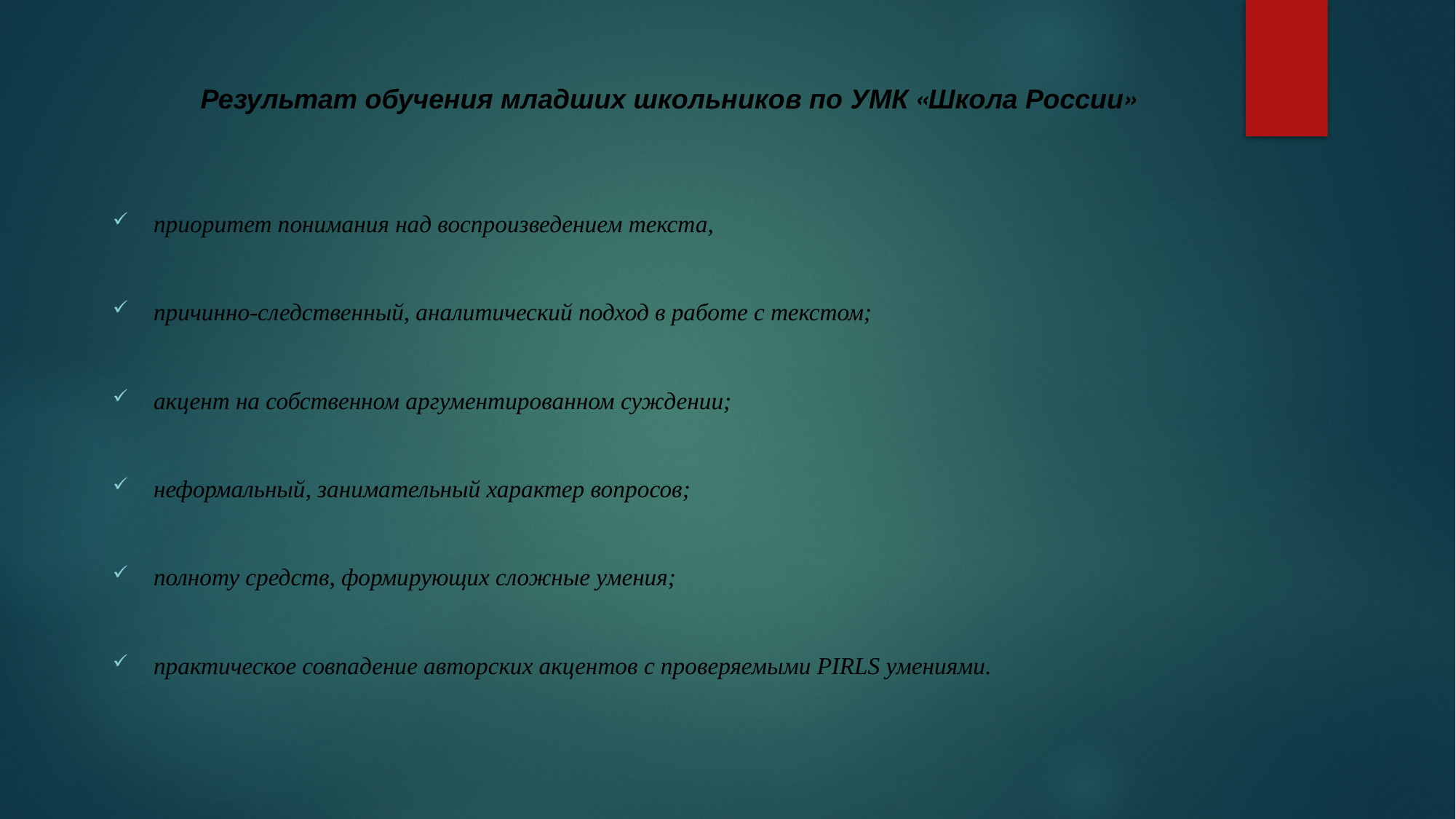

# Результат обучения младших школьников по УМК «Школа России»

приоритет понимания над воспроизведением текста,

причинно‐следственный, аналитический подход в работе с текстом;

акцент на собственном аргументированном суждении;

неформальный, занимательный характер вопросов;

полноту средств, формирующих сложные умения;

практическое совпадение авторских акцентов с проверяемыми PIRLS умениями.